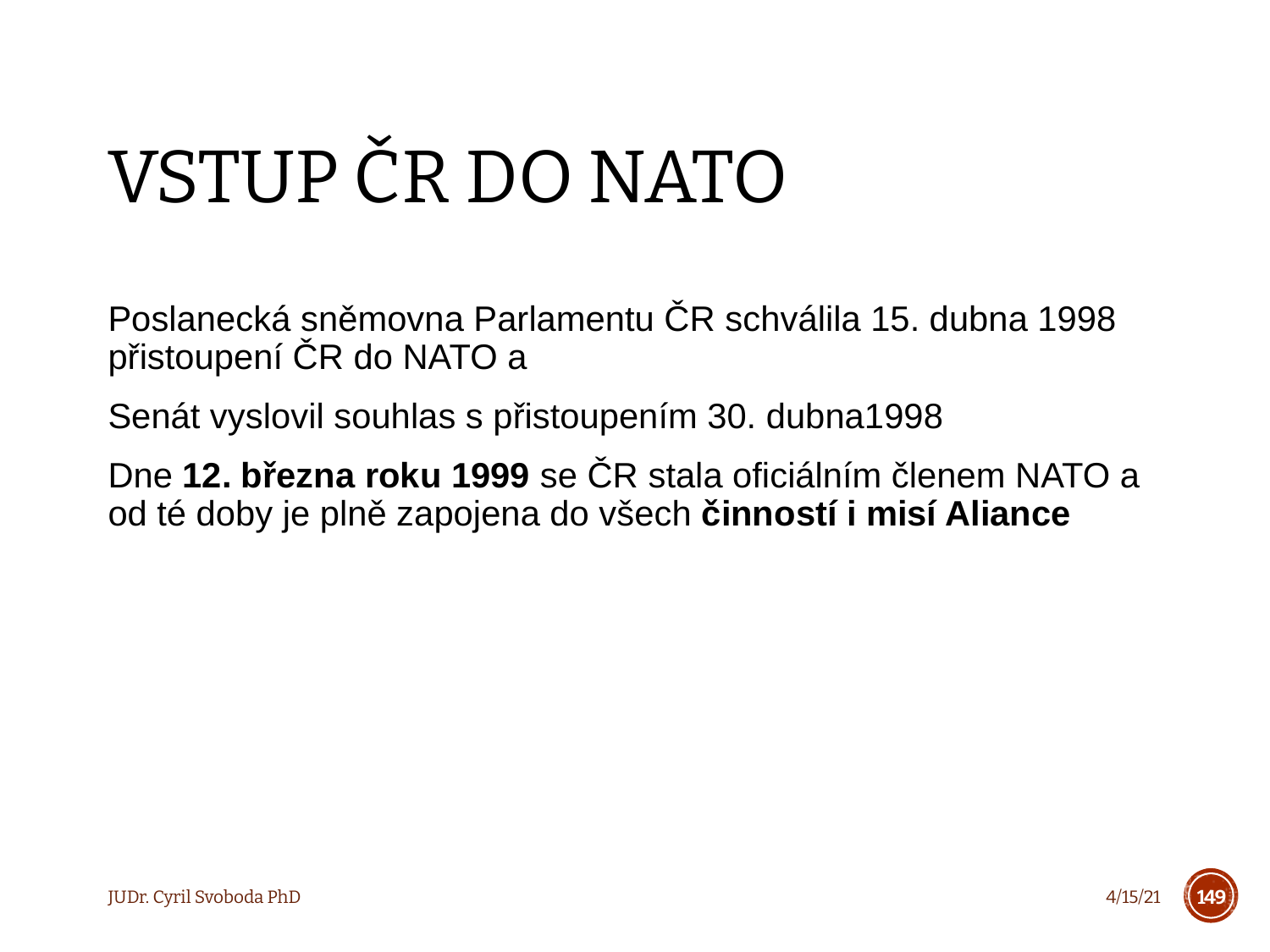

# Vstup ČR do NATO
Poslanecká sněmovna Parlamentu ČR schválila 15. dubna 1998 přistoupení ČR do NATO a
Senát vyslovil souhlas s přistoupením 30. dubna1998
Dne 12. března roku 1999 se ČR stala oficiálním členem NATO a od té doby je plně zapojena do všech činností i misí Aliance
JUDr. Cyril Svoboda PhD
4/15/21
149